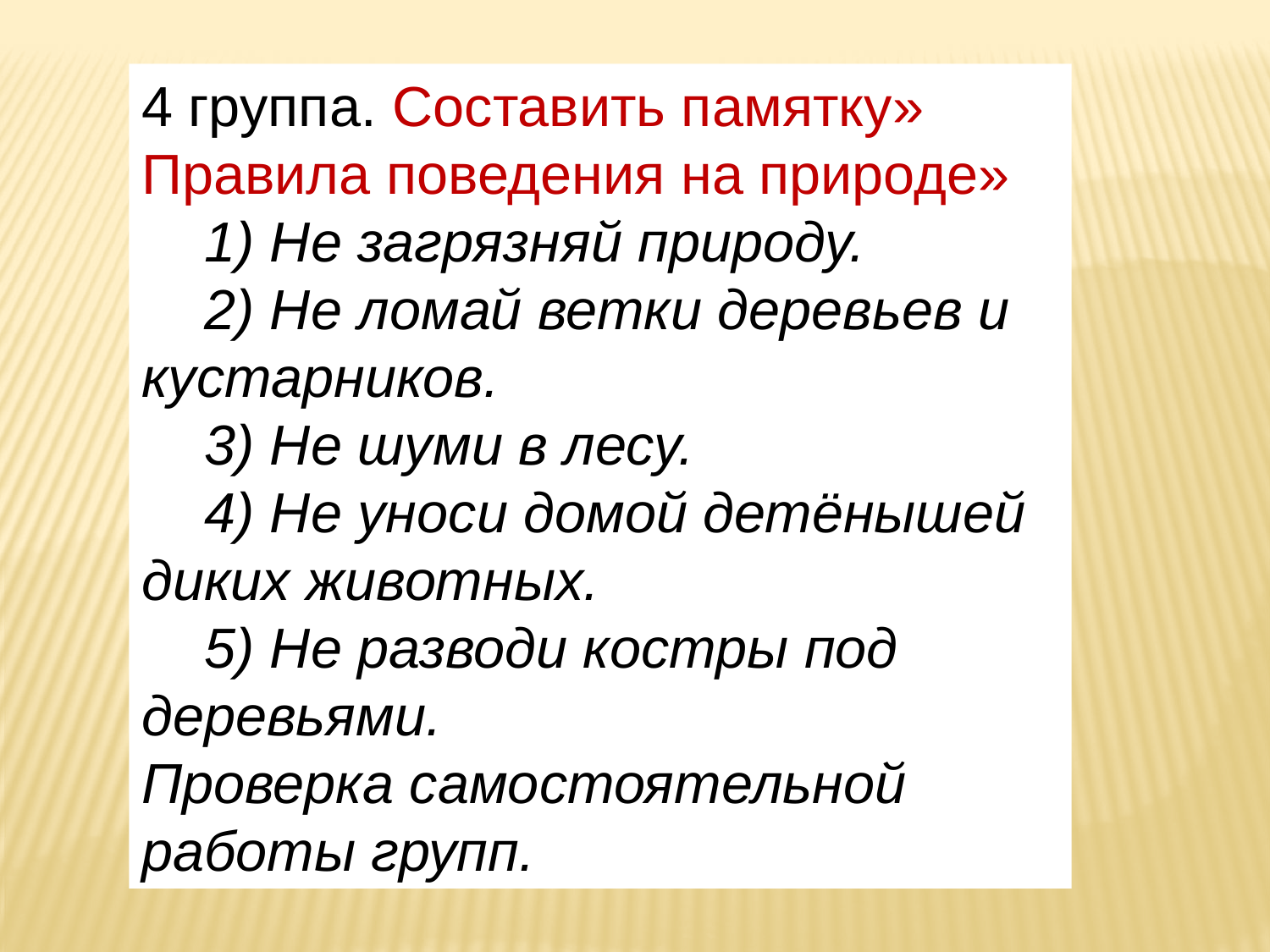

4 группа. Составить памятку» Правила поведения на природе»
    1) Не загрязняй природу.
    2) Не ломай ветки деревьев и кустарников.
    3) Не шуми в лесу.
    4) Не уноси домой детёнышей диких животных.
    5) Не разводи костры под деревьями.
Проверка самостоятельной работы групп.